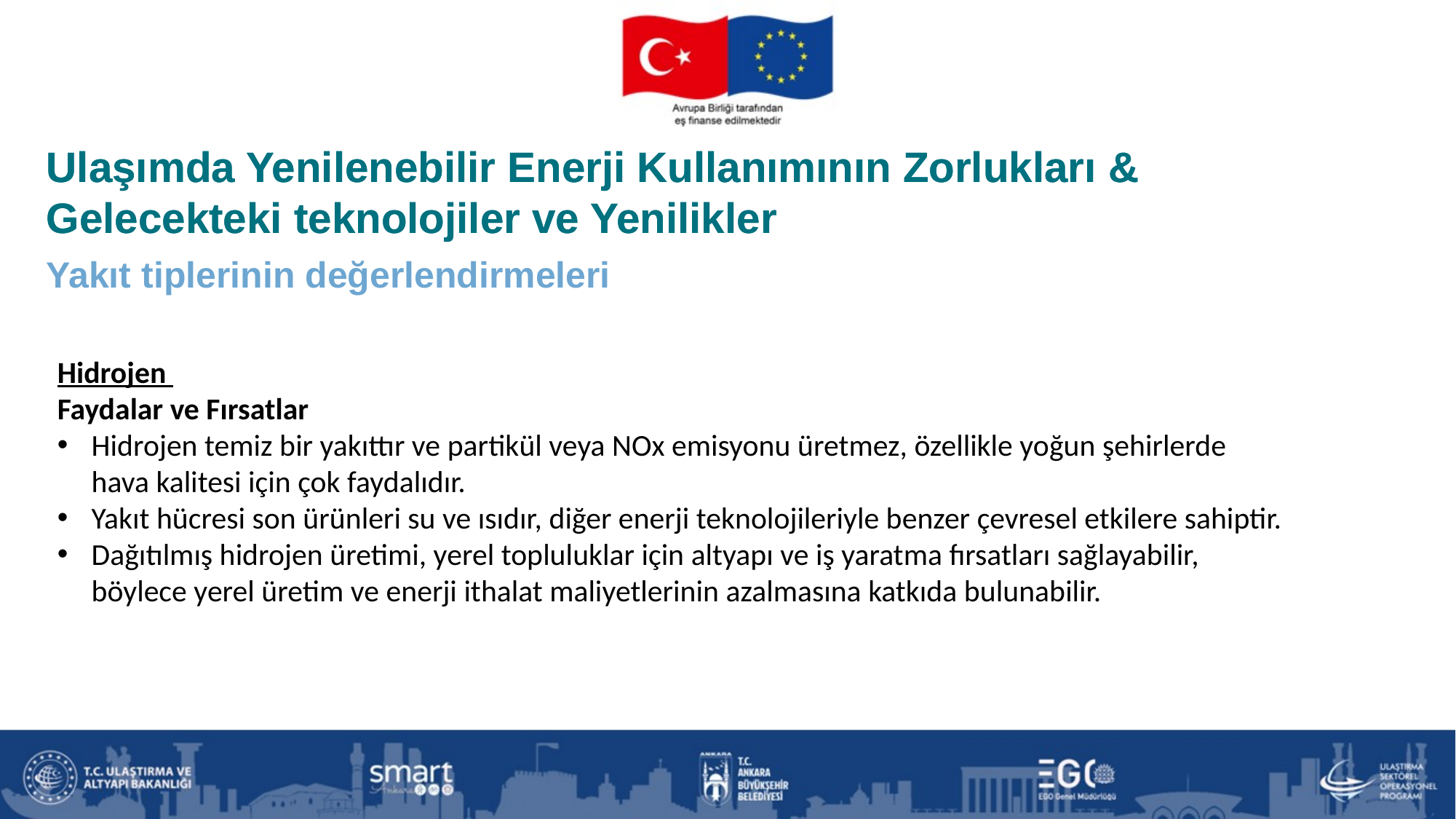

Ulaşımda Yenilenebilir Enerji Kullanımının Zorlukları & Gelecekteki teknolojiler ve Yenilikler
Yakıt tiplerinin değerlendirmeleri

Ulaşımda Yenilenebilir Enerji Kullanımının Zorlukları & Gelecekteki teknolojiler ve Yenilikler

Hidrojen
Faydalar ve Fırsatlar
Hidrojen temiz bir yakıttır ve partikül veya NOx emisyonu üretmez, özellikle yoğun şehirlerde hava kalitesi için çok faydalıdır.
Yakıt hücresi son ürünleri su ve ısıdır, diğer enerji teknolojileriyle benzer çevresel etkilere sahiptir.
Dağıtılmış hidrojen üretimi, yerel topluluklar için altyapı ve iş yaratma fırsatları sağlayabilir, böylece yerel üretim ve enerji ithalat maliyetlerinin azalmasına katkıda bulunabilir.